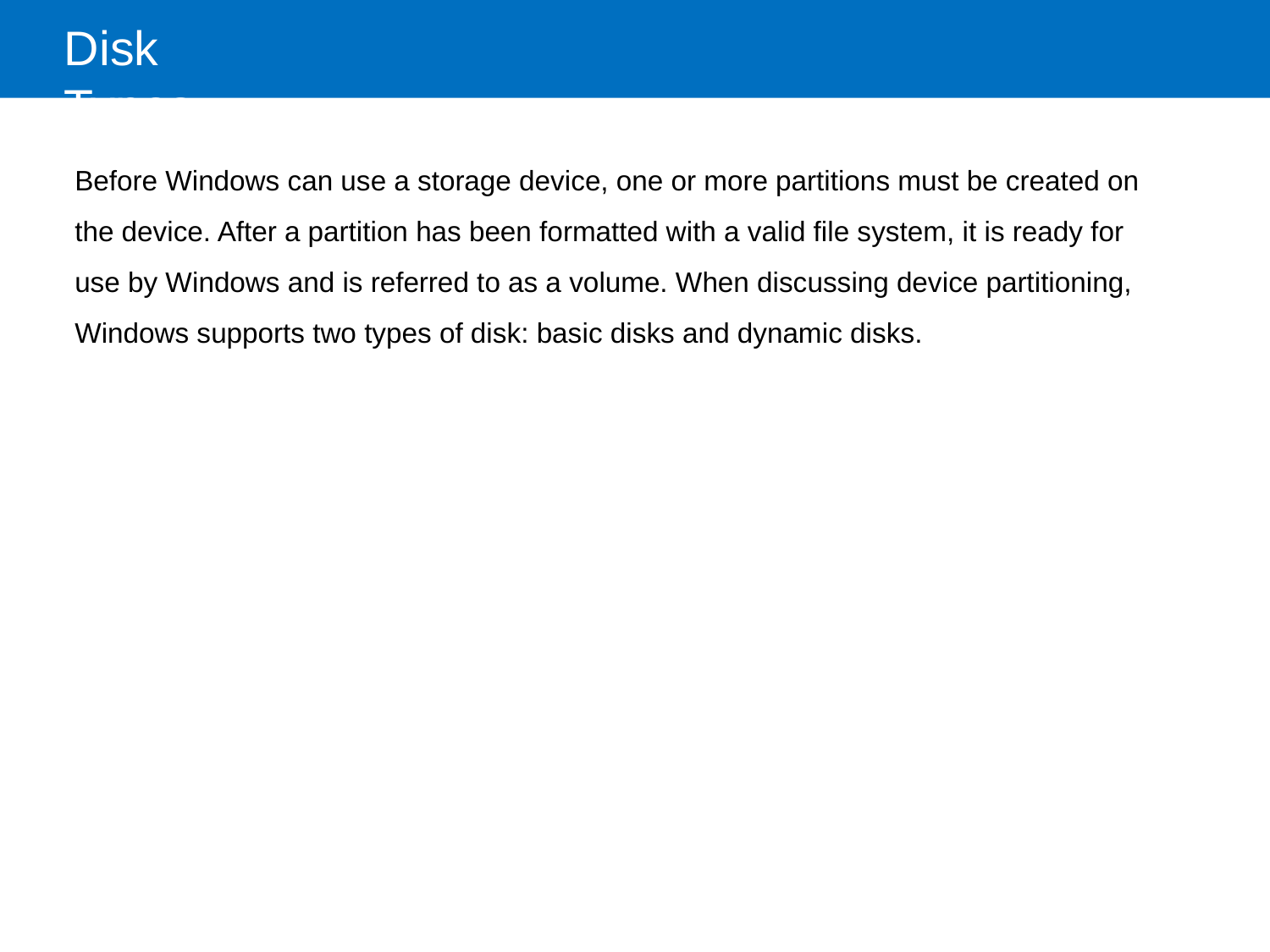

# Disk Types
Before Windows can use a storage device, one or more partitions must be created on the device. After a partition has been formatted with a valid file system, it is ready for use by Windows and is referred to as a volume. When discussing device partitioning, Windows supports two types of disk: basic disks and dynamic disks.